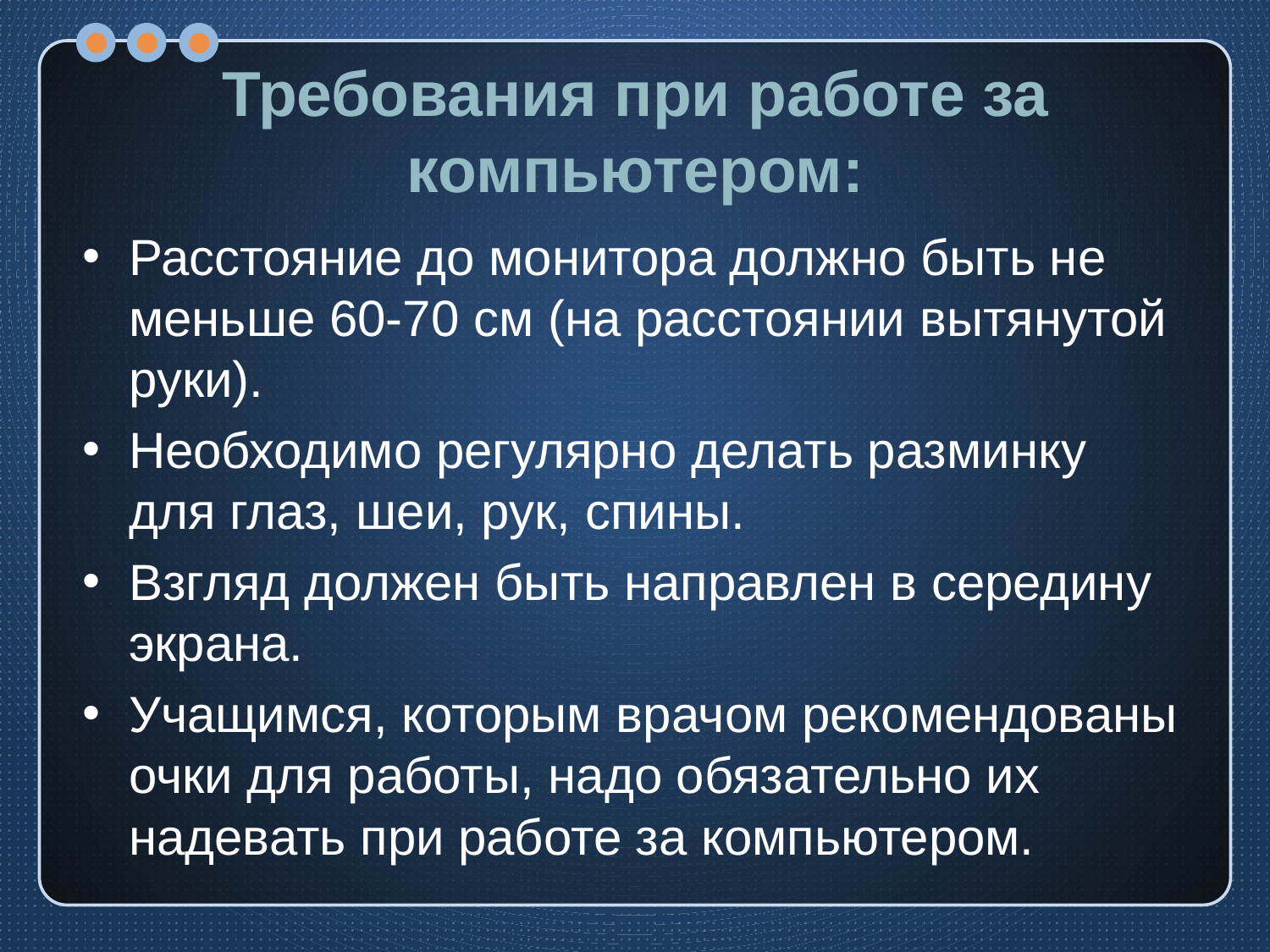

# Требования при работе за компьютером:
Расстояние до монитора должно быть не меньше 60-70 см (на расстоянии вытянутой руки).
Необходимо регулярно делать разминку для глаз, шеи, рук, спины.
Взгляд должен быть направлен в середину экрана.
Учащимся, которым врачом рекомендованы очки для работы, надо обязательно их надевать при работе за компьютером.